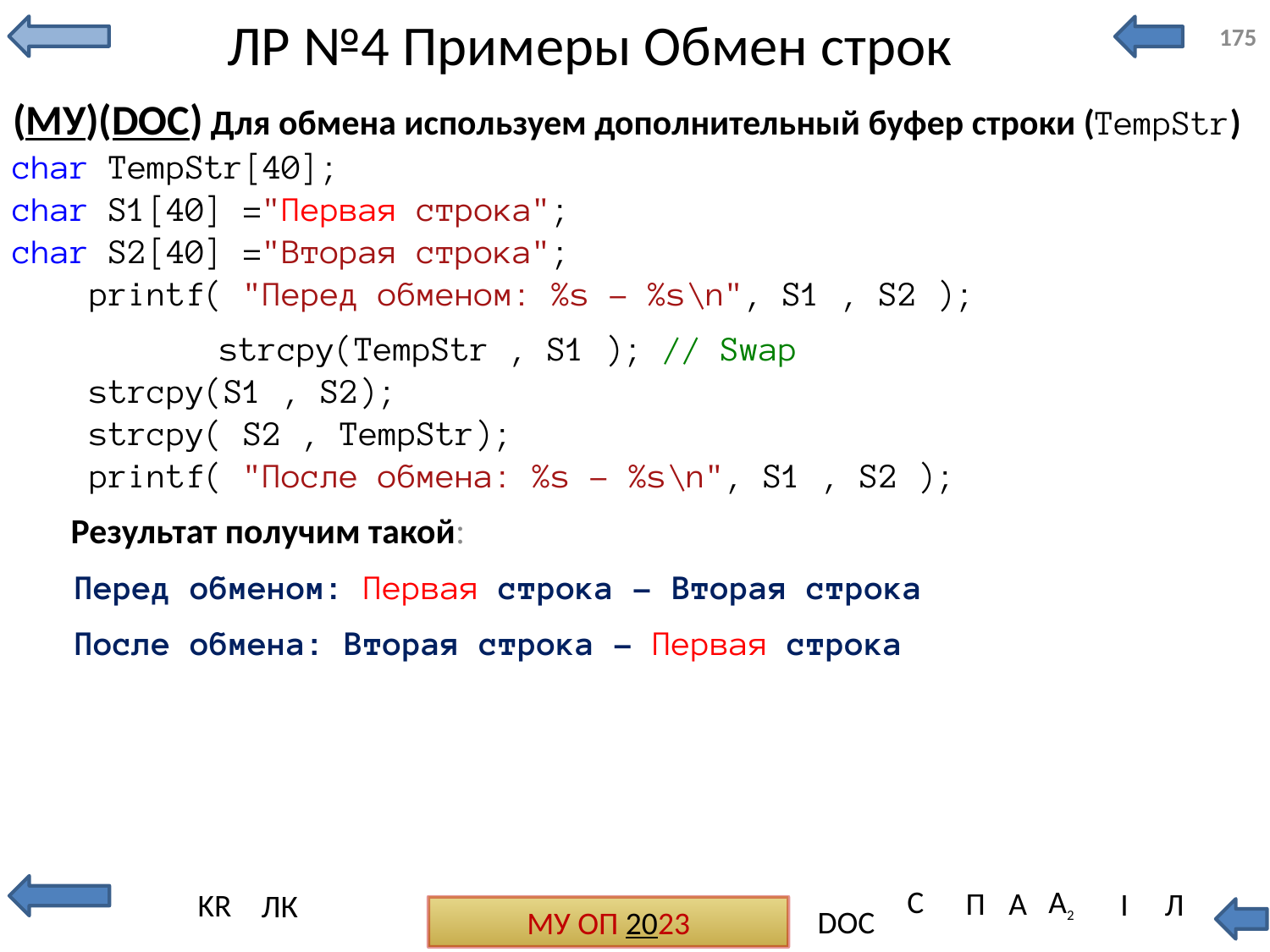

# ЛР №4 Примеры Обмен строк
175
(МУ)(DOC) Для обмена используем дополнительный буфер строки (TempStr)
char TempStr[40];
char S1[40] ="Первая строка";
char S2[40] ="Вторая строка";
    printf( "Перед обменом: %s - %s\n", S1 , S2 );
    strcpy(TempStr , S1 ); // Swap
    strcpy(S1 , S2);
    strcpy( S2 , TempStr);
    printf( "После обмена: %s - %s\n", S1 , S2 );
Результат получим такой:
Перед обменом: Первая строка - Вторая строка
После обмена: Вторая строка - Первая строка